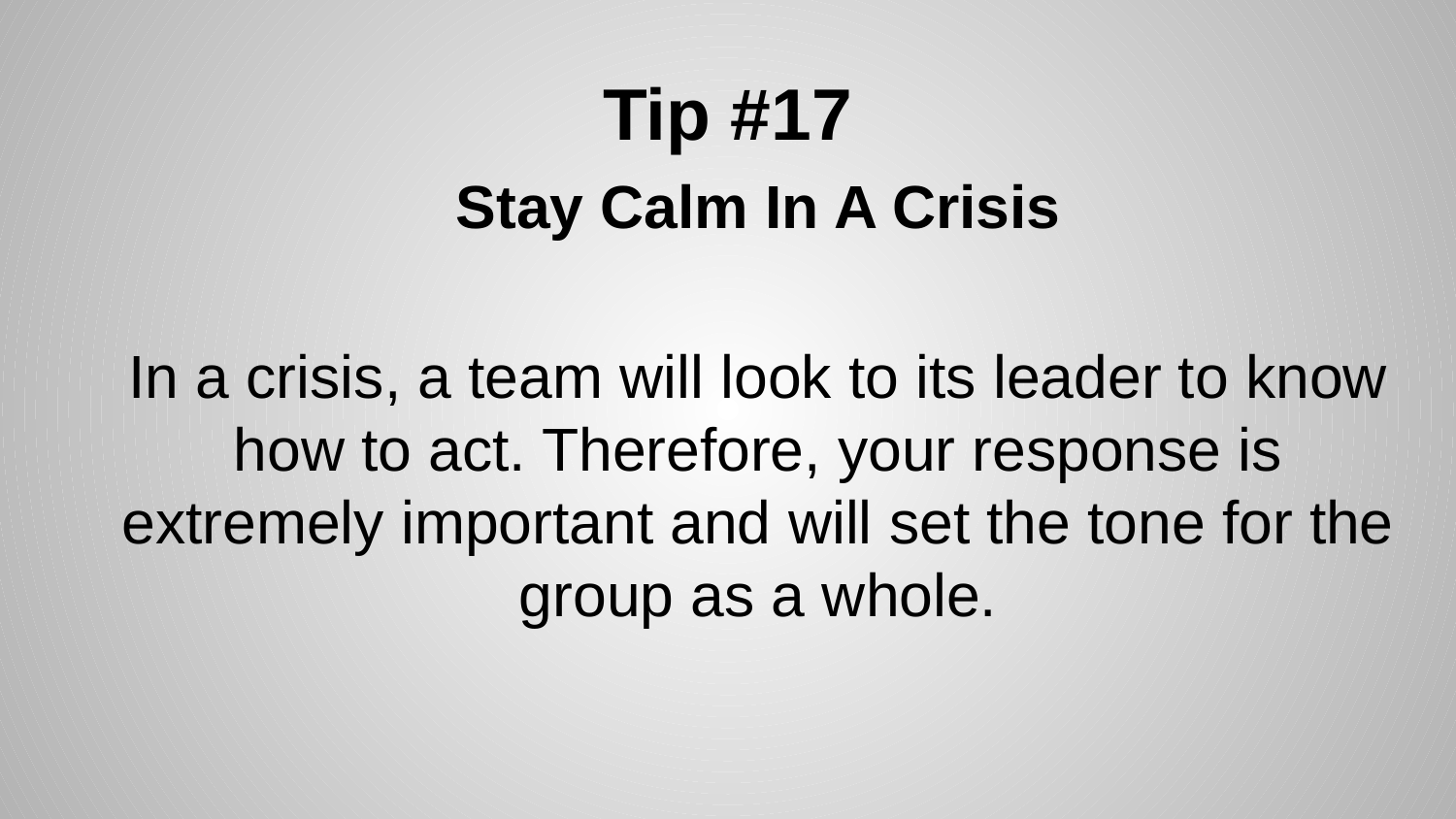

# Tip #17

Stay Calm In A Crisis

In a crisis, a team will look to its leader to know how to act. Therefore, your response is extremely important and will set the tone for the group as a whole.